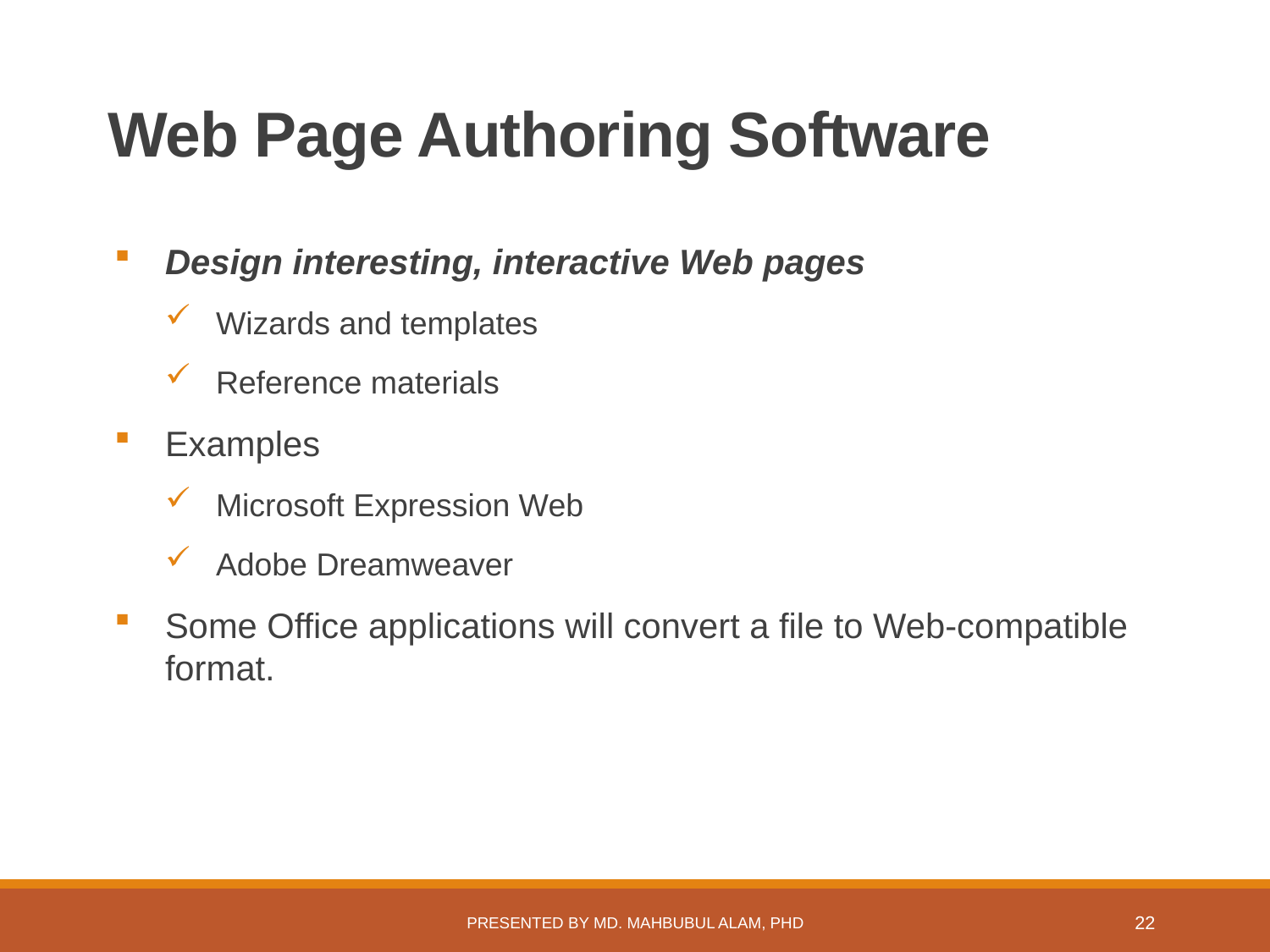

# Web Page Authoring Software
Design interesting, interactive Web pages
Wizards and templates
Reference materials
Examples
Microsoft Expression Web
Adobe Dreamweaver
Some Office applications will convert a file to Web-compatible format.

Presented by Md. Mahbubul Alam, PhD
22